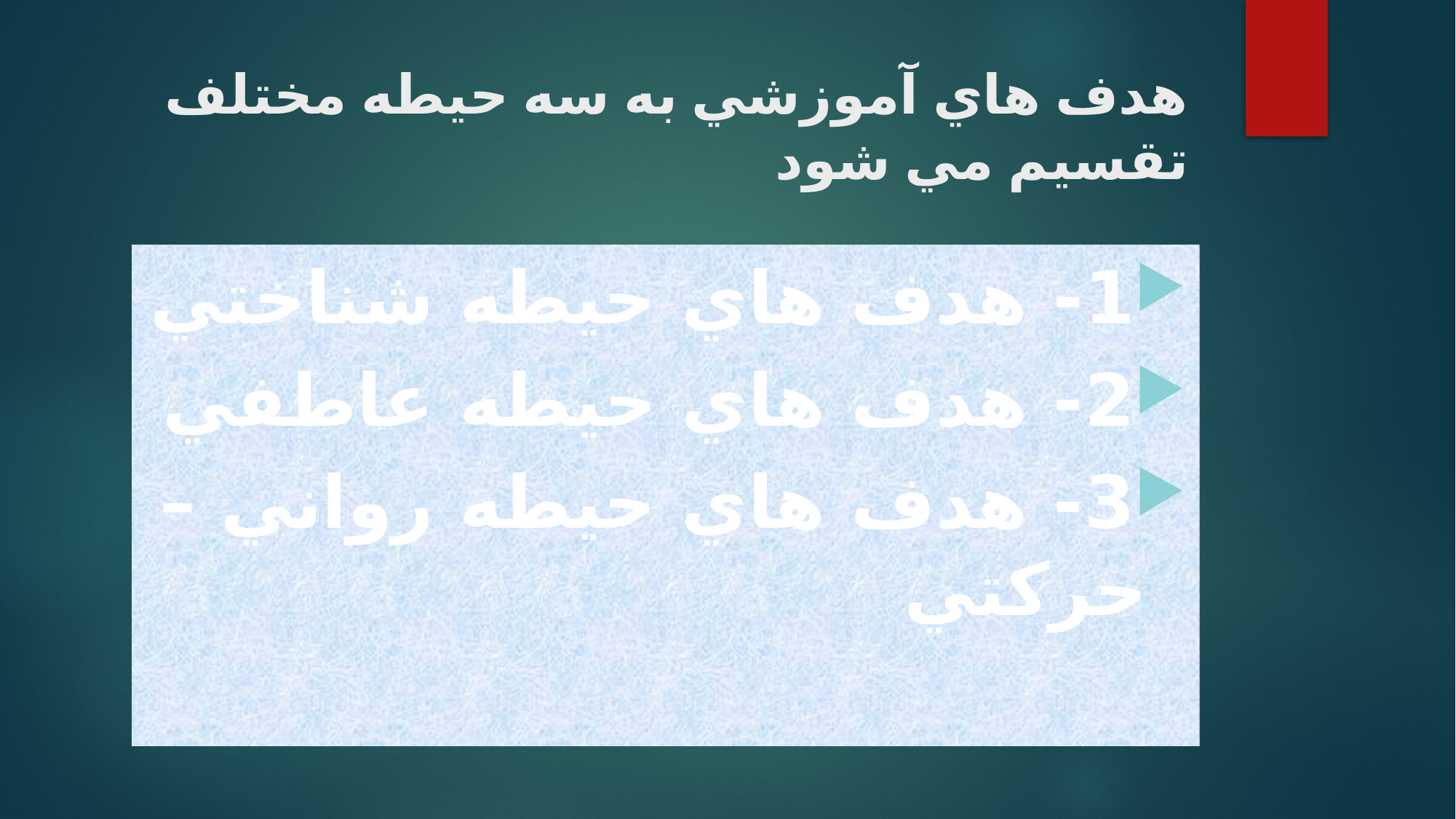

# هدف هاي آموزشي به سه حيطه مختلف تقسيم مي شود
1- هدف هاي حيطه شناختي
2- هدف هاي حيطه عاطفي
3- هدف هاي حيطه رواني – حركتي